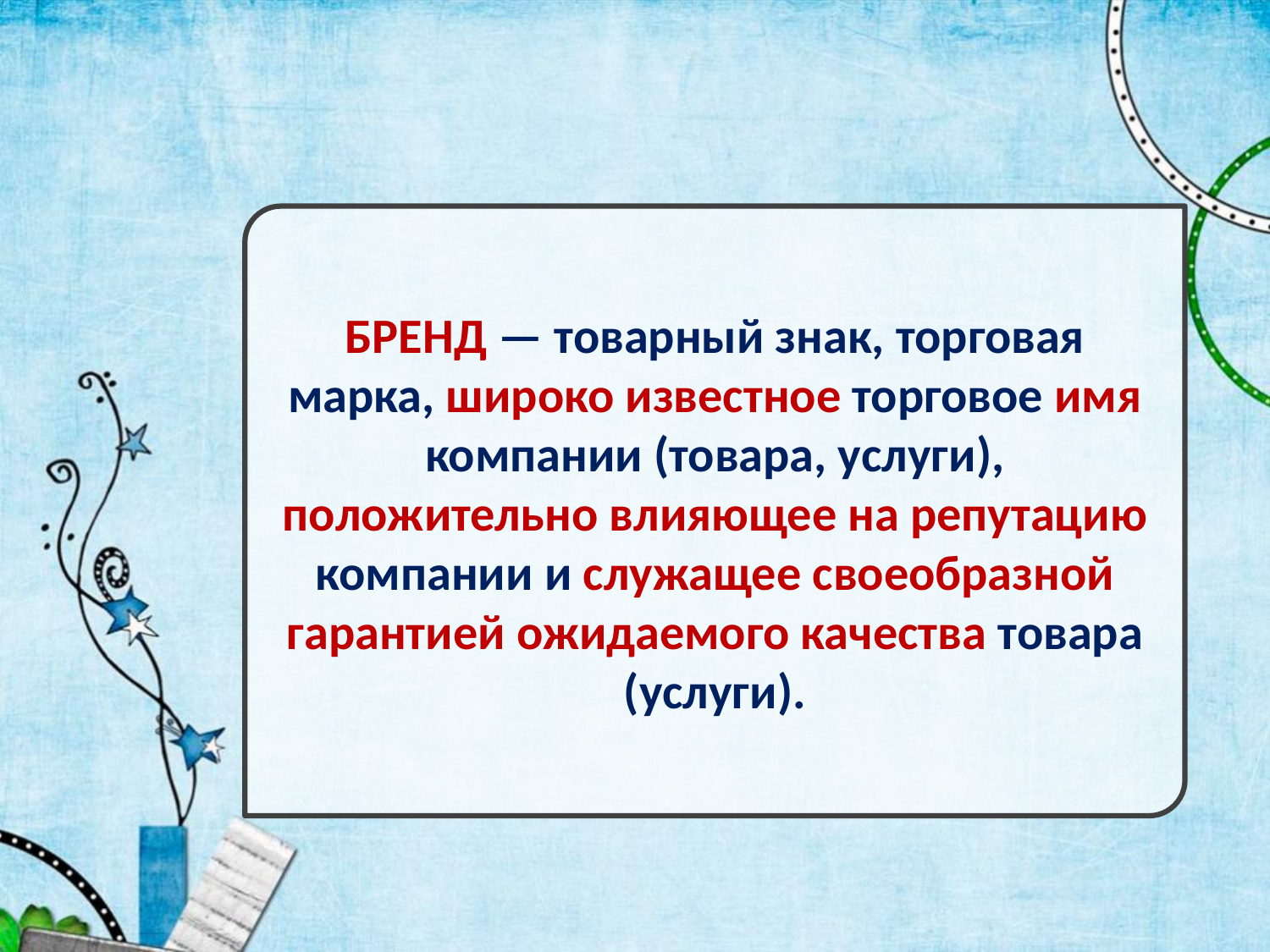

БРЕНД — товарный знак, торговая марка, широко известное торговое имя компании (товара, услуги), положительно влияющее на репутацию компании и служащее своеобразной гарантией ожидаемого качества товара (услуги).